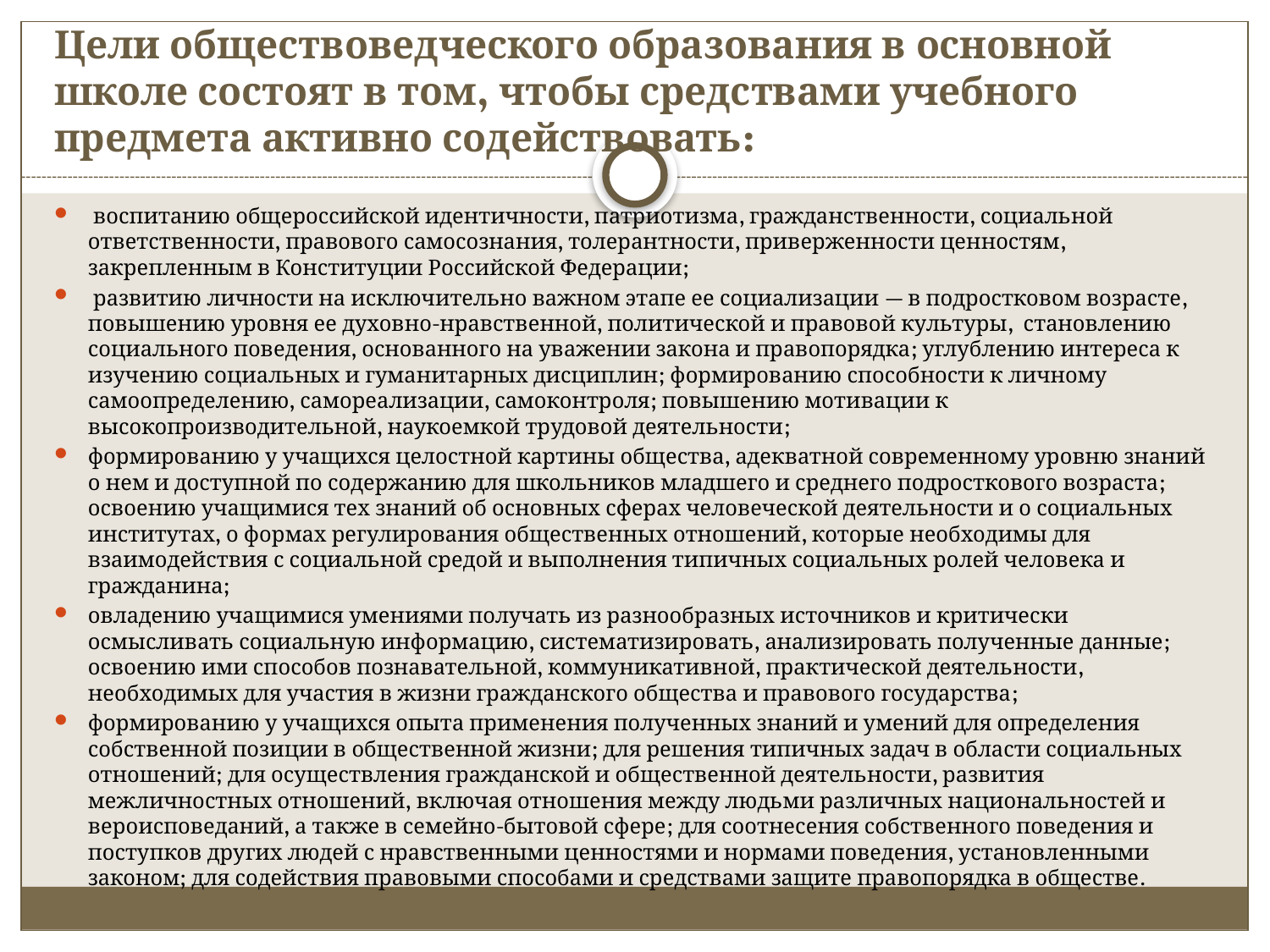

# Цели обществоведческого образования в основной школе состоят в том, чтобы средствами учебного предмета активно содействовать:
 воспитанию общероссийской идентичности, патриотизма, гражданственности, социальной ответственности, правового самосознания, толерантности, приверженности ценностям, закрепленным в Конституции Российской Федерации;
 развитию личности на исключительно важном этапе ее социализации — в подростковом возрасте, повышению уровня ее духовно-нравственной, политической и правовой культуры,  становлению социального поведения, основанного на уважении закона и правопорядка; углублению интереса к изучению социальных и гуманитарных дисциплин; формированию способности к личному самоопределению, самореализации, самоконтроля; повышению мотивации к высокопроизводительной, наукоемкой трудовой деятельности;
формированию у учащихся целостной картины общества, адекватной современному уровню знаний о нем и доступной по содержанию для школьников младшего и среднего подросткового возраста; освоению учащимися тех знаний об основных сферах человеческой деятельности и о социальных институтах, о формах регулирования общественных отношений, которые необходимы для взаимодействия с социальной средой и выполнения типичных социальных ролей человека и гражданина;
овладению учащимися умениями получать из разнообразных источников и критически осмысливать социальную информацию, систематизировать, анализировать полученные данные; освоению ими способов познавательной, коммуникативной, практической деятельности, необходимых для участия в жизни гражданского общества и правового государства;
формированию у учащихся опыта применения полученных знаний и умений для определения собственной позиции в общественной жизни; для решения типичных задач в области социальных отношений; для осуществления гражданской и общественной деятельности, развития межличностных отношений, включая отношения между людьми различных национальностей и вероисповеданий, а также в семейно-бытовой сфере; для соотнесения собственного поведения и поступков других людей с нравственными ценностями и нормами поведения, установленными законом; для содействия правовыми способами и средствами защите правопорядка в обществе.